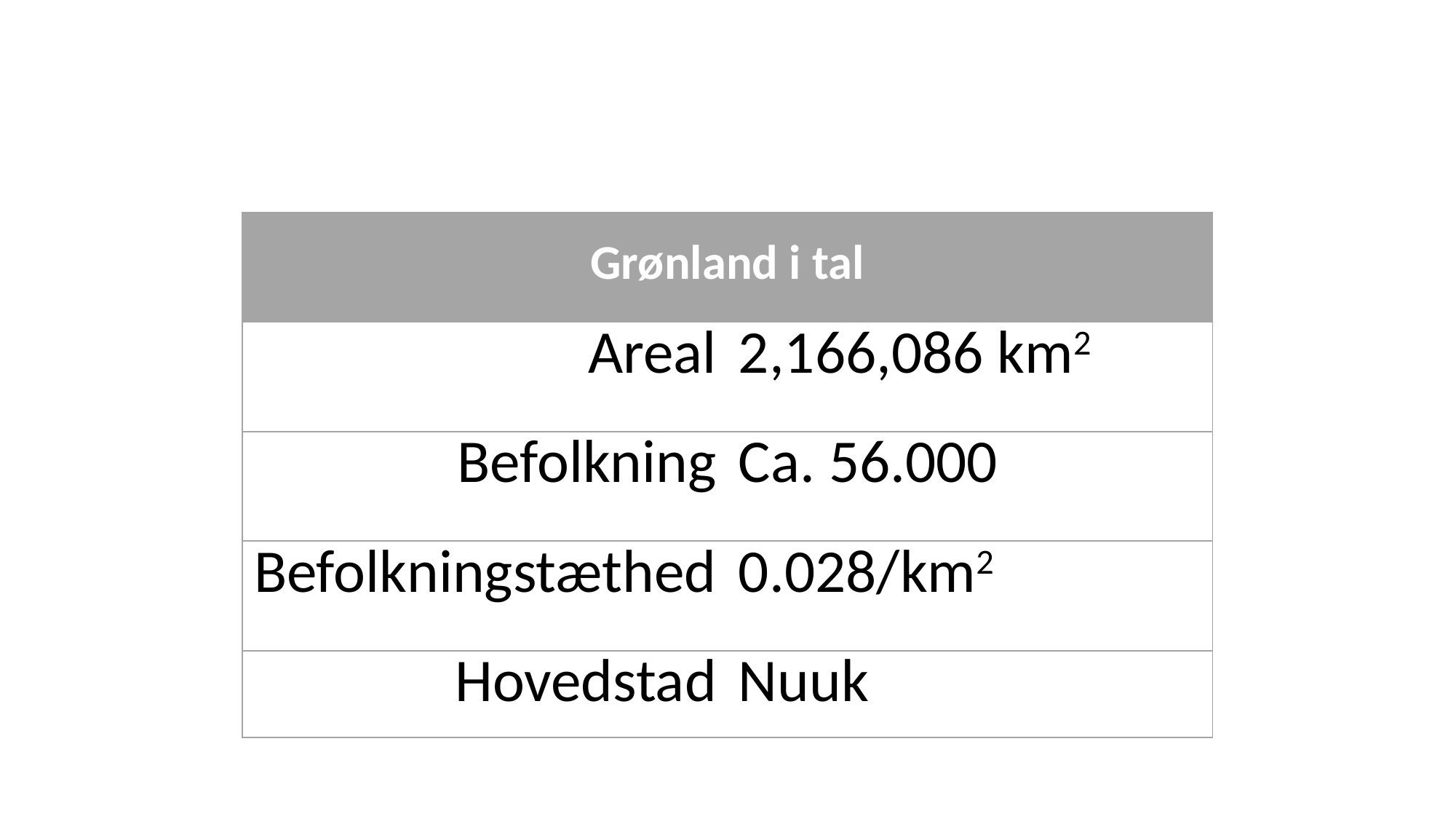

| Grønland i tal |  |
| --- | --- |
| Areal | 2,166,086 km2 |
| Befolkning | Ca. 56.000 |
| Befolkningstæthed | 0.028/km2 |
| Hovedstad | Nuuk |